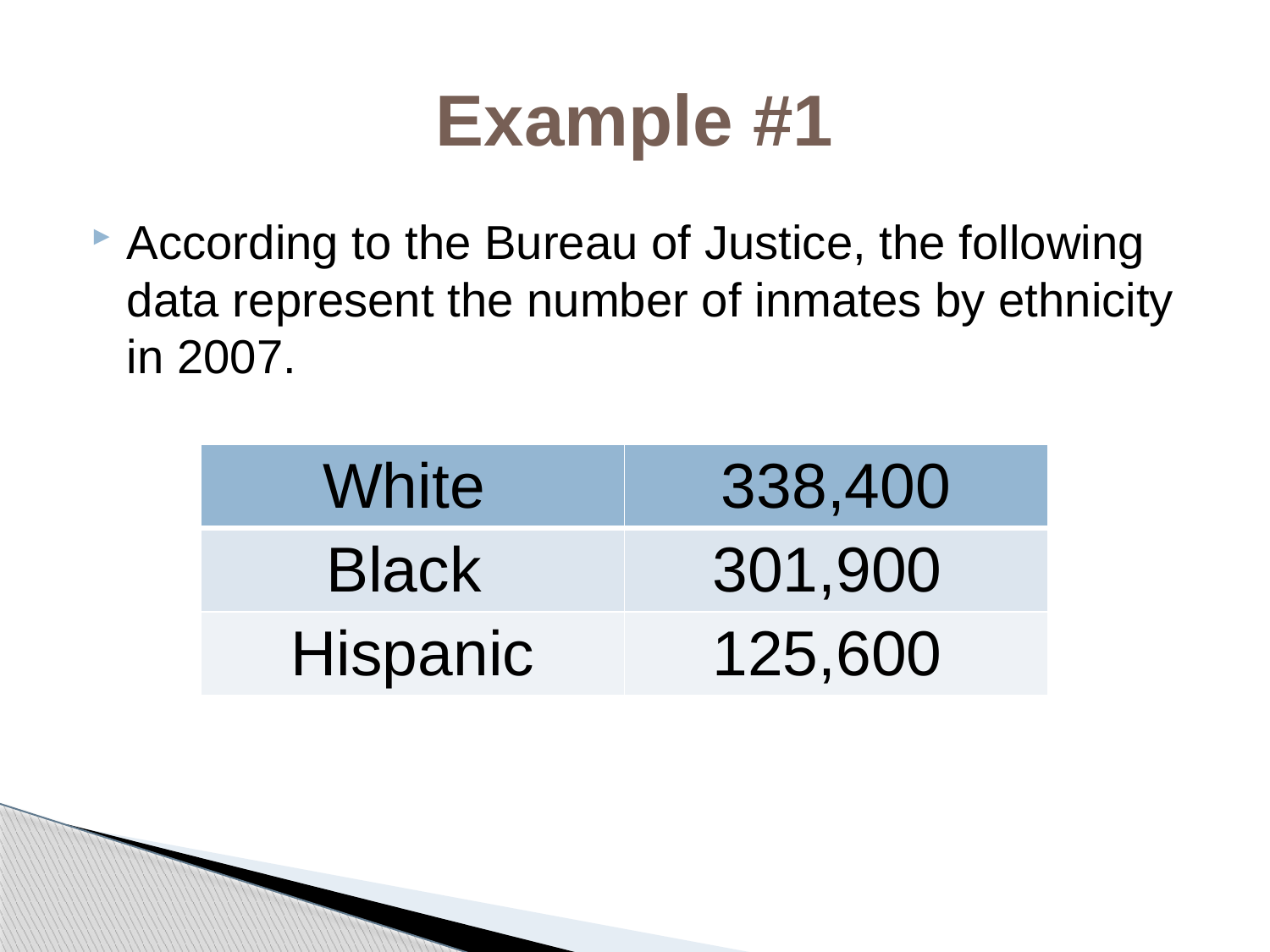

# Example #1
According to the Bureau of Justice, the following data represent the number of inmates by ethnicity in 2007.
| White | 338,400 |
| --- | --- |
| Black | 301,900 |
| Hispanic | 125,600 |